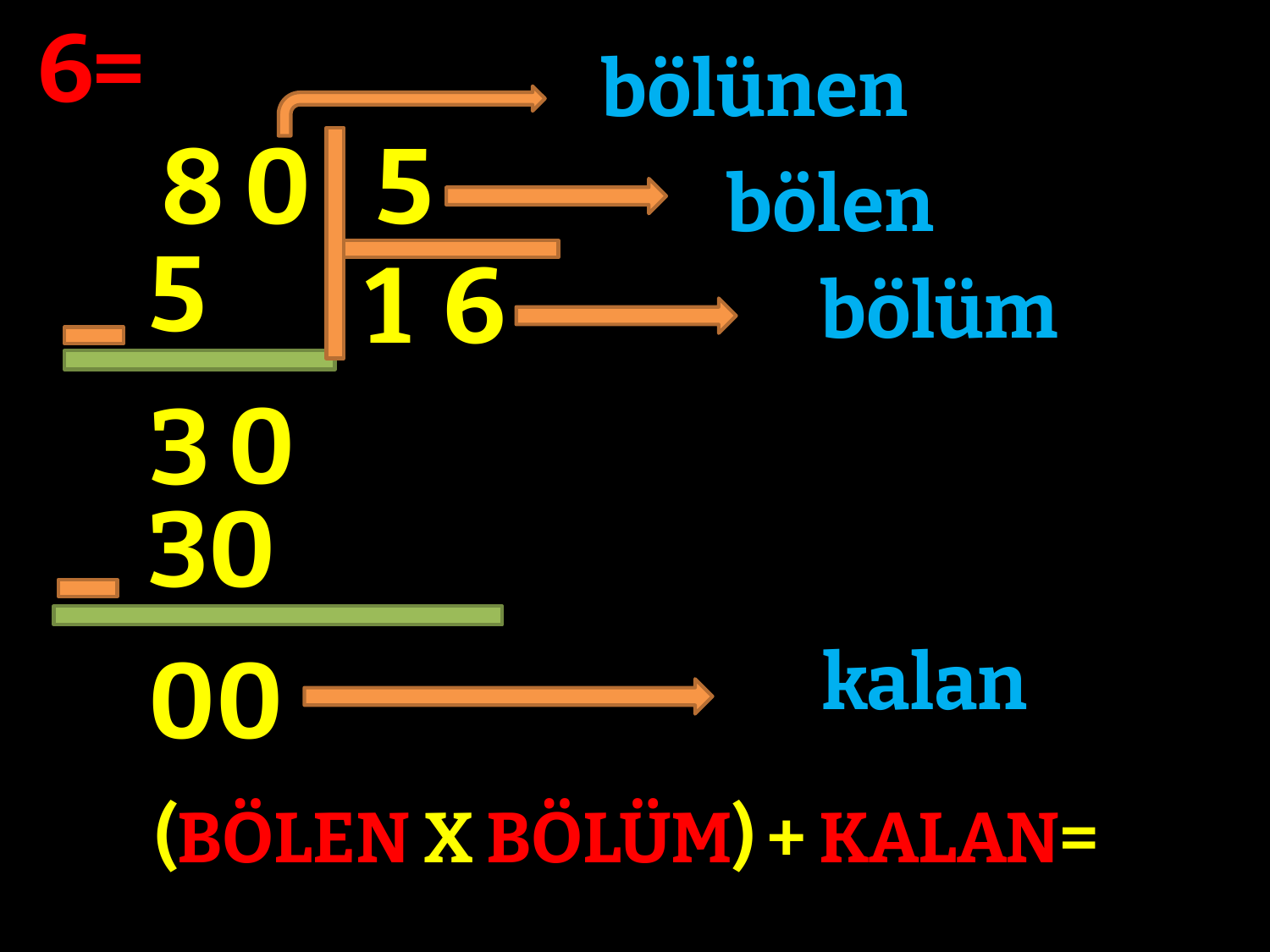

6=
bölünen

0
8
5
bölen

5
1
6
bölüm
#

0
3
30

00
kalan

(BÖLEN X BÖLÜM) + KALAN=